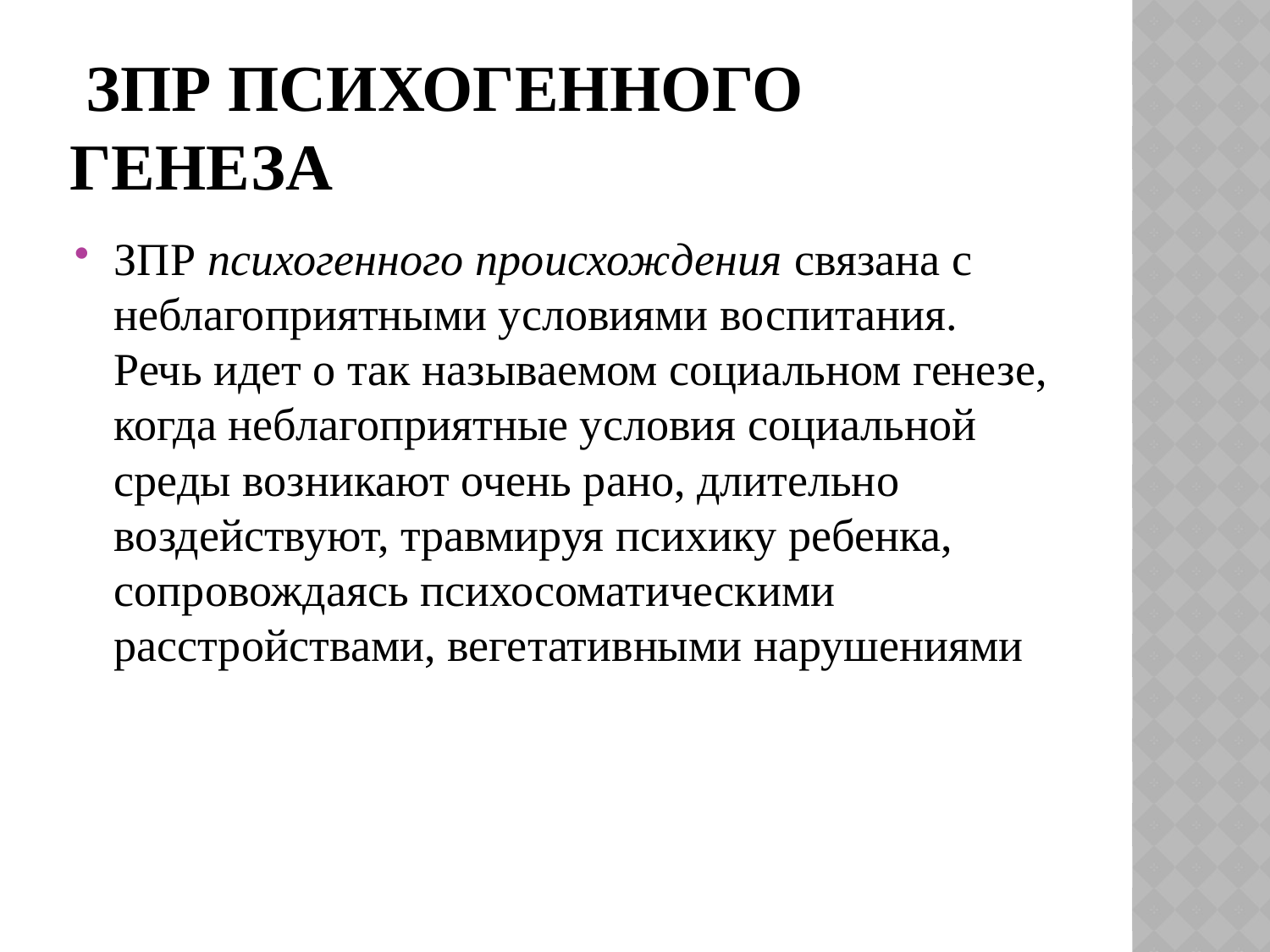

# Зпр психогенного генеза
ЗПР психогенного происхождения связана с неблагоприятными условиями воспитания. Речь идет о так называемом социальном генезе, когда неблагоприятные условия социальной среды возникают очень рано, длительно воздействуют, травмируя психику ребенка, сопровождаясь психосоматическими расстройствами, вегетативными нарушениями